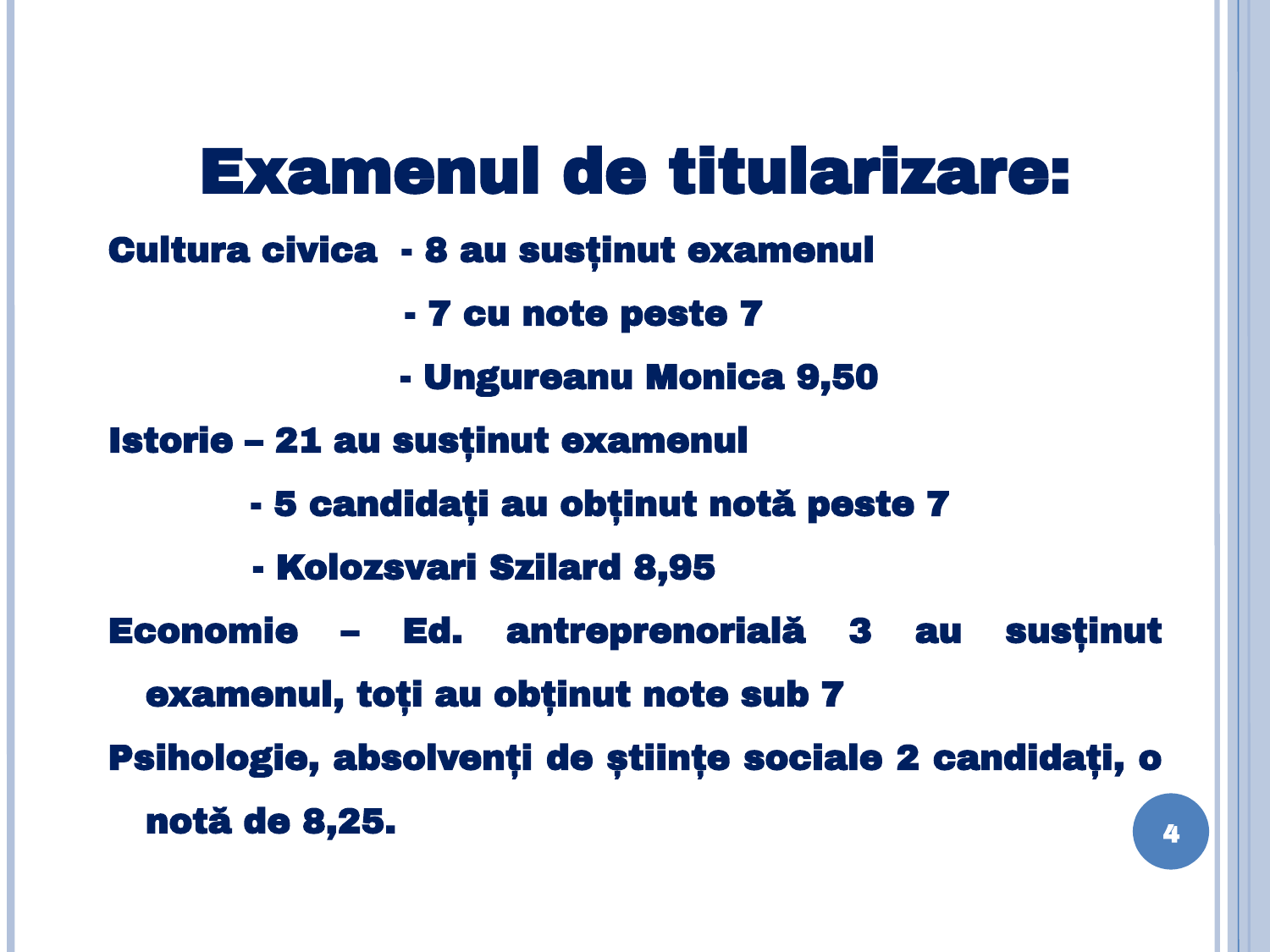

Examenul de titularizare:
Cultura civica  - 8 au susţinut examenul
                         - 7 cu note peste 7
			- Ungureanu Monica 9,50
Istorie – 21 au susţinut examenul
            - 5 candidaţi au obţinut notă peste 7
	         - Kolozsvari Szilard 8,95
Economie – Ed. antreprenorială 3 au susţinut examenul, toţi au obţinut note sub 7
Psihologie, absolvenţi de ştiinţe sociale 2 candidaţi, o notă de 8,25.

4